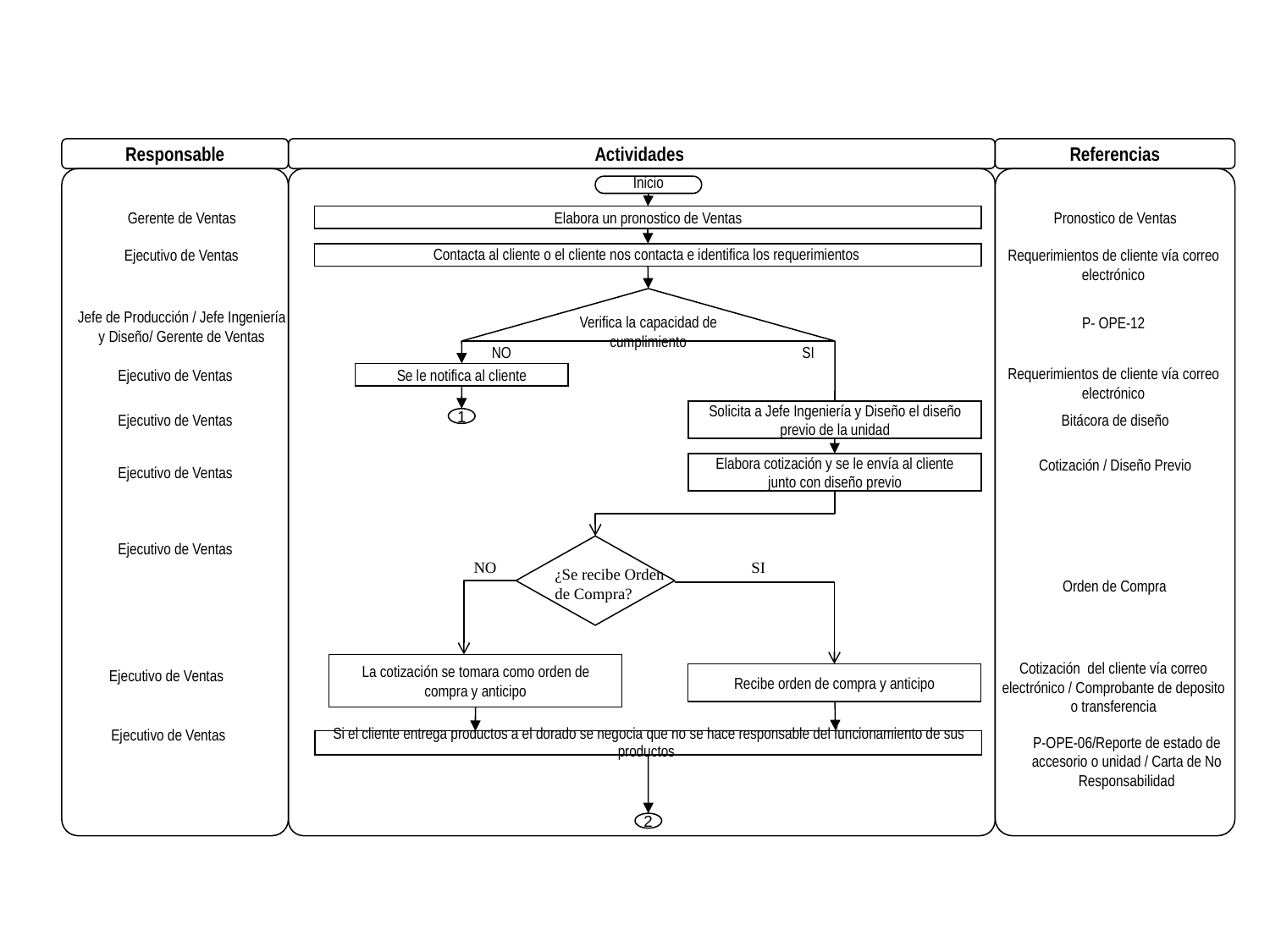

Responsable
Actividades
Referencias

Inicio
Gerente de Ventas
Elabora un pronostico de Ventas
Pronostico de Ventas
Ejecutivo de Ventas
Contacta al cliente o el cliente nos contacta e identifica los requerimientos
Requerimientos de cliente vía correo electrónico
Verifica la capacidad de cumplimiento
Jefe de Producción / Jefe Ingeniería y Diseño/ Gerente de Ventas
P- OPE-12
NO
SI
Requerimientos de cliente vía correo electrónico
Ejecutivo de Ventas
Se le notifica al cliente

Solicita a Jefe Ingeniería y Diseño el diseño previo de la unidad
Bitácora de diseño
1
Ejecutivo de Ventas
Cotización / Diseño Previo
Elabora cotización y se le envía al cliente junto con diseño previo
Ejecutivo de Ventas

Ejecutivo de Ventas
NO
SI
¿Se recibe Orden de Compra?
Orden de Compra
La cotización se tomara como orden de compra y anticipo
Cotización  del cliente vía correo electrónico / Comprobante de deposito o transferencia
Ejecutivo de Ventas
Recibe orden de compra y anticipo
Ejecutivo de Ventas
Si el cliente entrega productos a el dorado se negocia que no se hace responsable del funcionamiento de sus productos
P-OPE-06/Reporte de estado de accesorio o unidad / Carta de No Responsabilidad
2